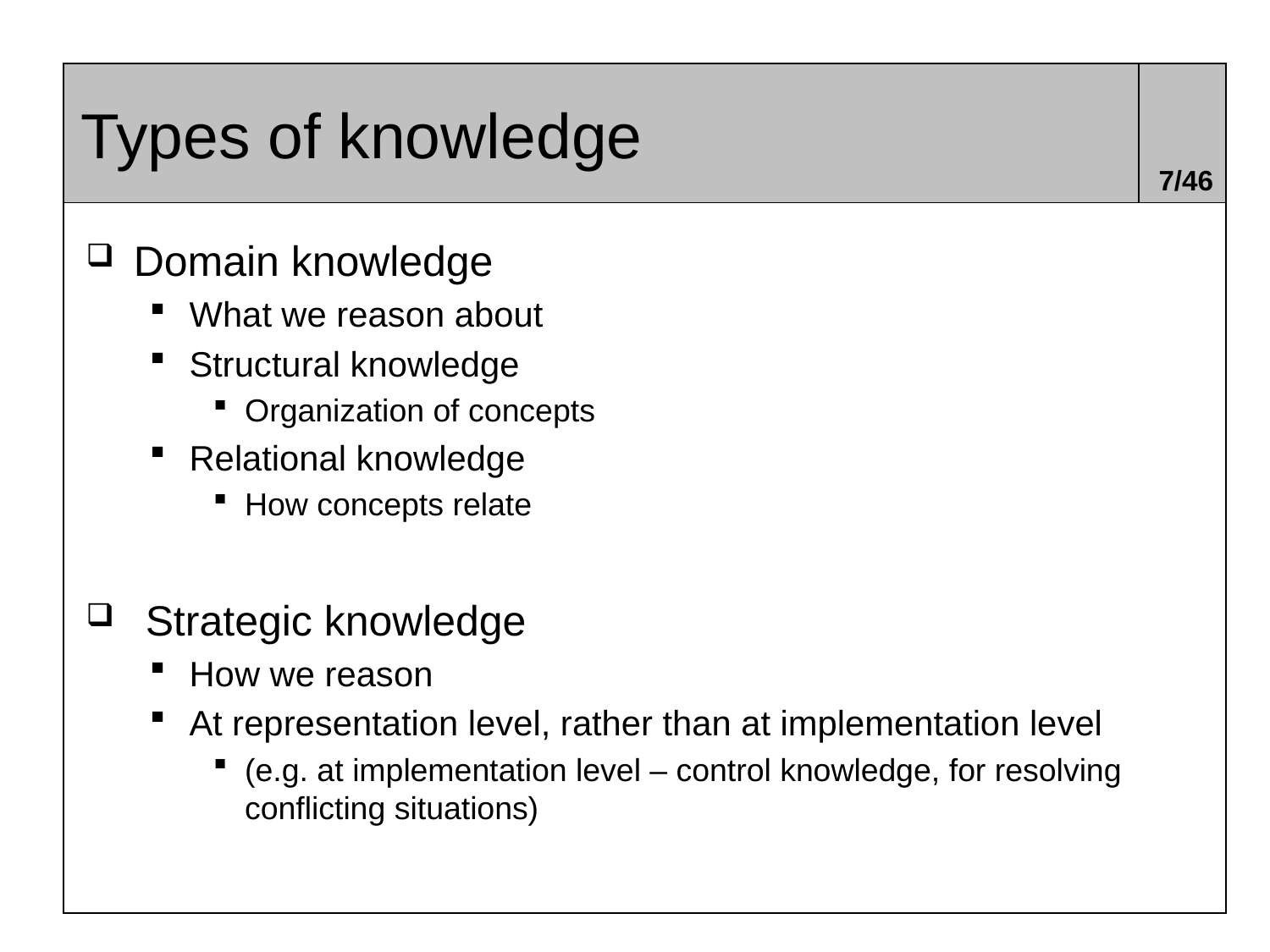

# Types of knowledge
7/46
Domain knowledge
What we reason about
Structural knowledge
Organization of concepts
Relational knowledge
How concepts relate

 Strategic knowledge
How we reason
At representation level, rather than at implementation level
(e.g. at implementation level – control knowledge, for resolving conflicting situations)